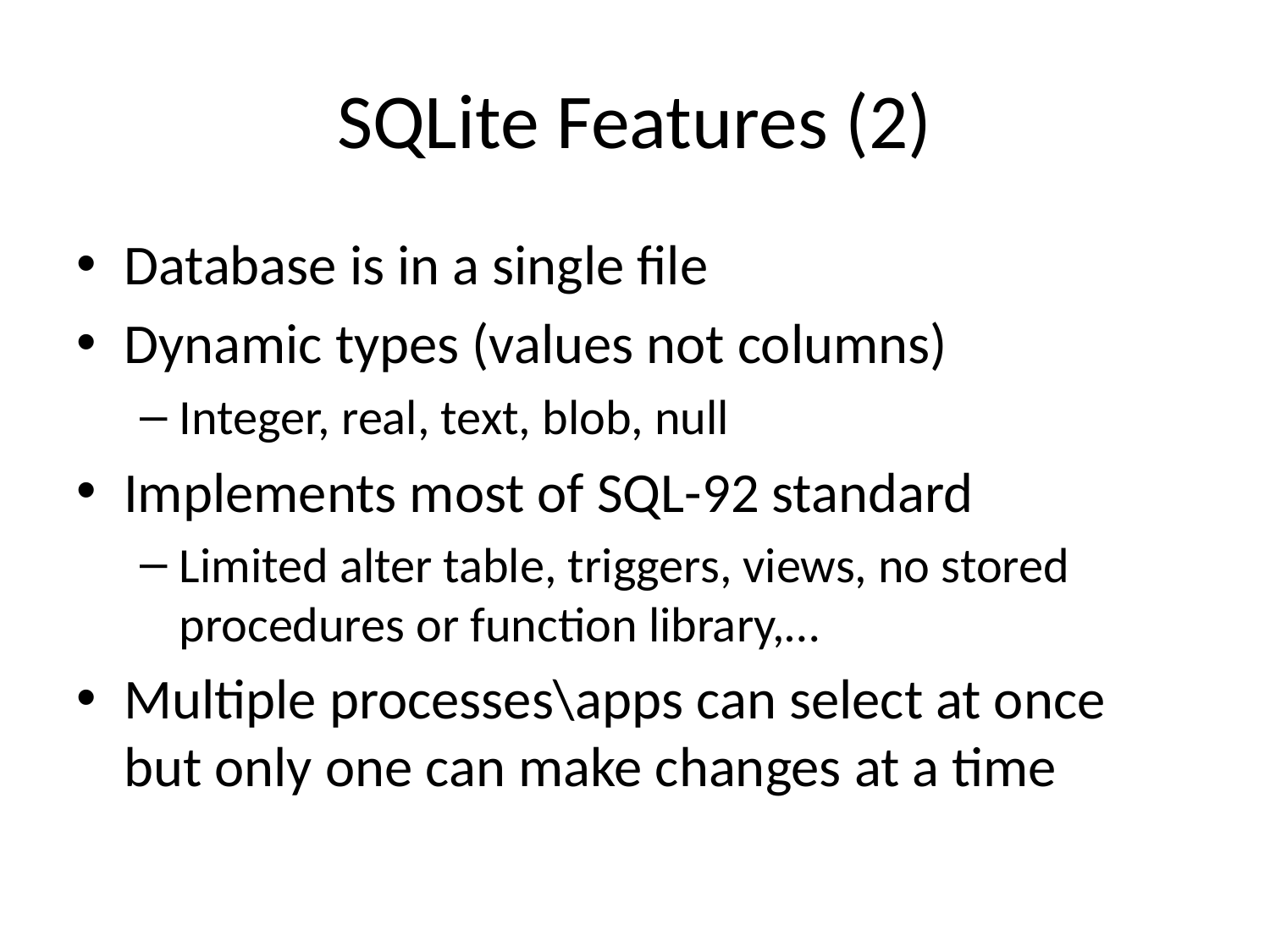

# SQLite Features (2)
Database is in a single file
Dynamic types (values not columns)
Integer, real, text, blob, null
Implements most of SQL-92 standard
Limited alter table, triggers, views, no stored procedures or function library,…
Multiple processes\apps can select at once but only one can make changes at a time